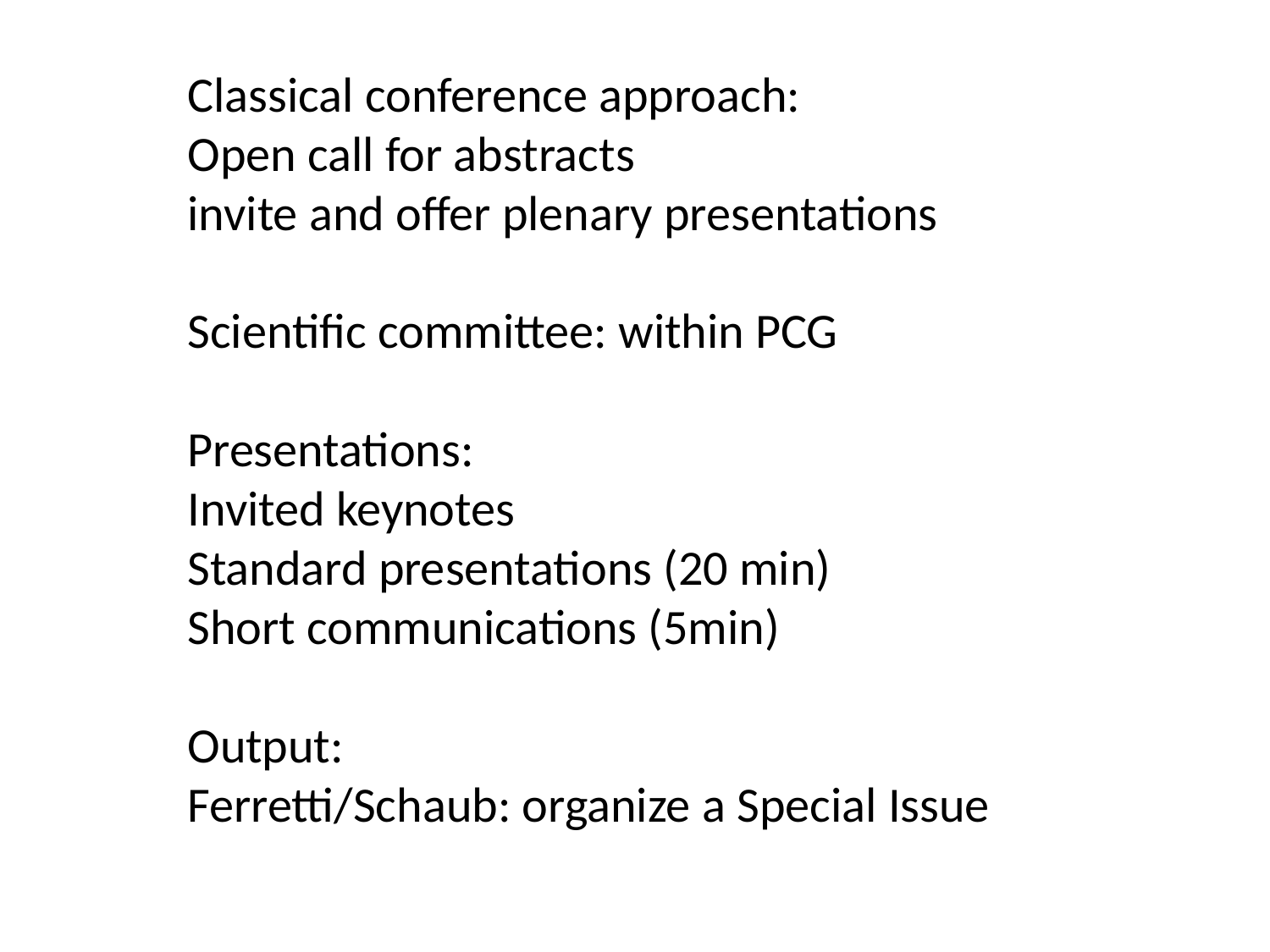

Classical conference approach:
Open call for abstracts
invite and offer plenary presentations

Scientific committee: within PCG

Presentations:
Invited keynotes
Standard presentations (20 min)
Short communications (5min)

Output:
Ferretti/Schaub: organize a Special Issue